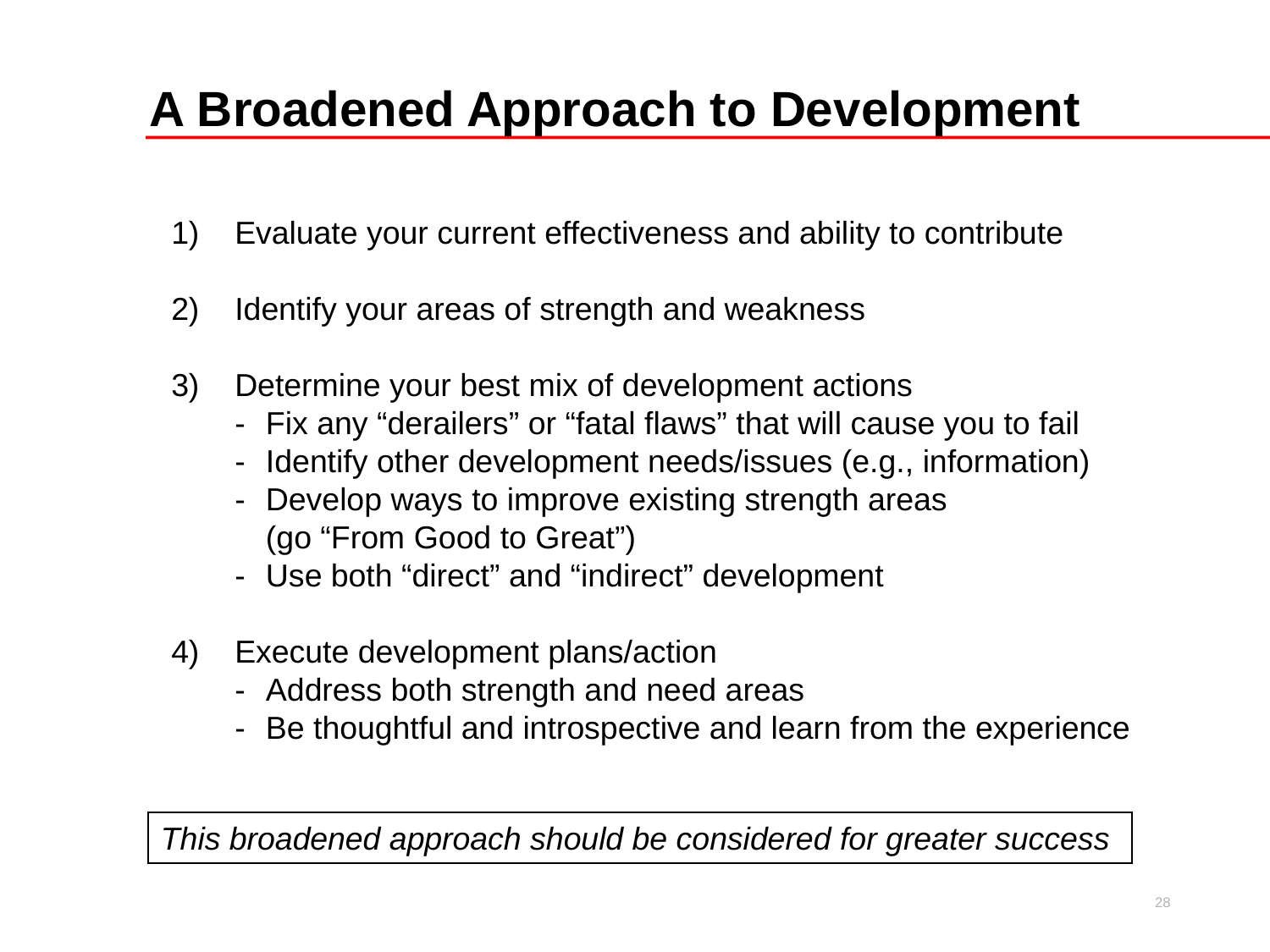

# A Broadened Approach to Development
1)		Evaluate your current effectiveness and ability to contribute
2)		Identify your areas of strength and weakness
3)		Determine your best mix of development actions
		-	Fix any “derailers” or “fatal flaws” that will cause you to fail
		-	Identify other development needs/issues (e.g., information)
		-	Develop ways to improve existing strength areas
			(go “From Good to Great”)
		-	Use both “direct” and “indirect” development

4)		Execute development plans/action
		-	Address both strength and need areas
		-	Be thoughtful and introspective and learn from the experience
This broadened approach should be considered for greater success
28